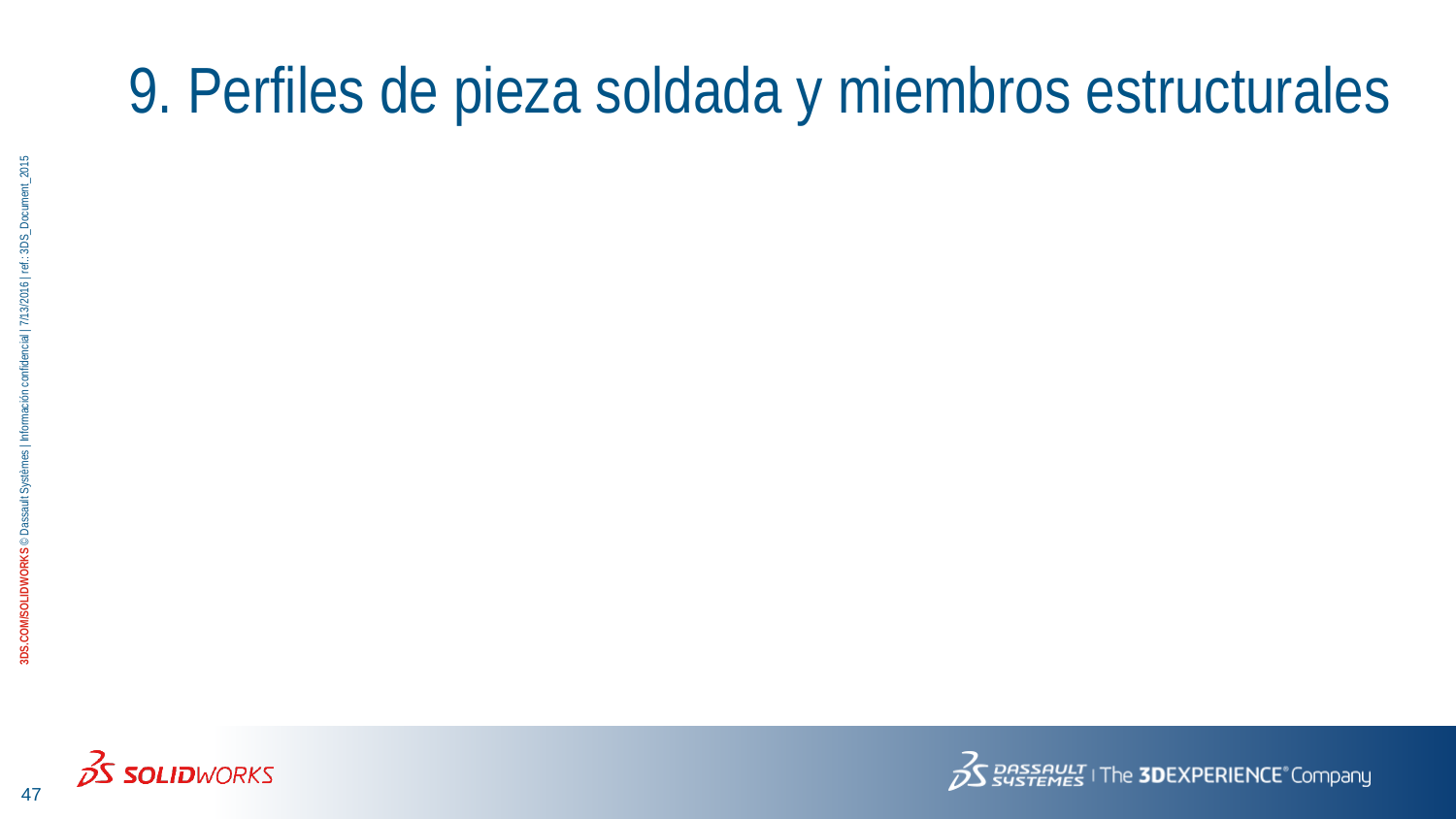

# 9. Perfiles de pieza soldada y miembros estructurales